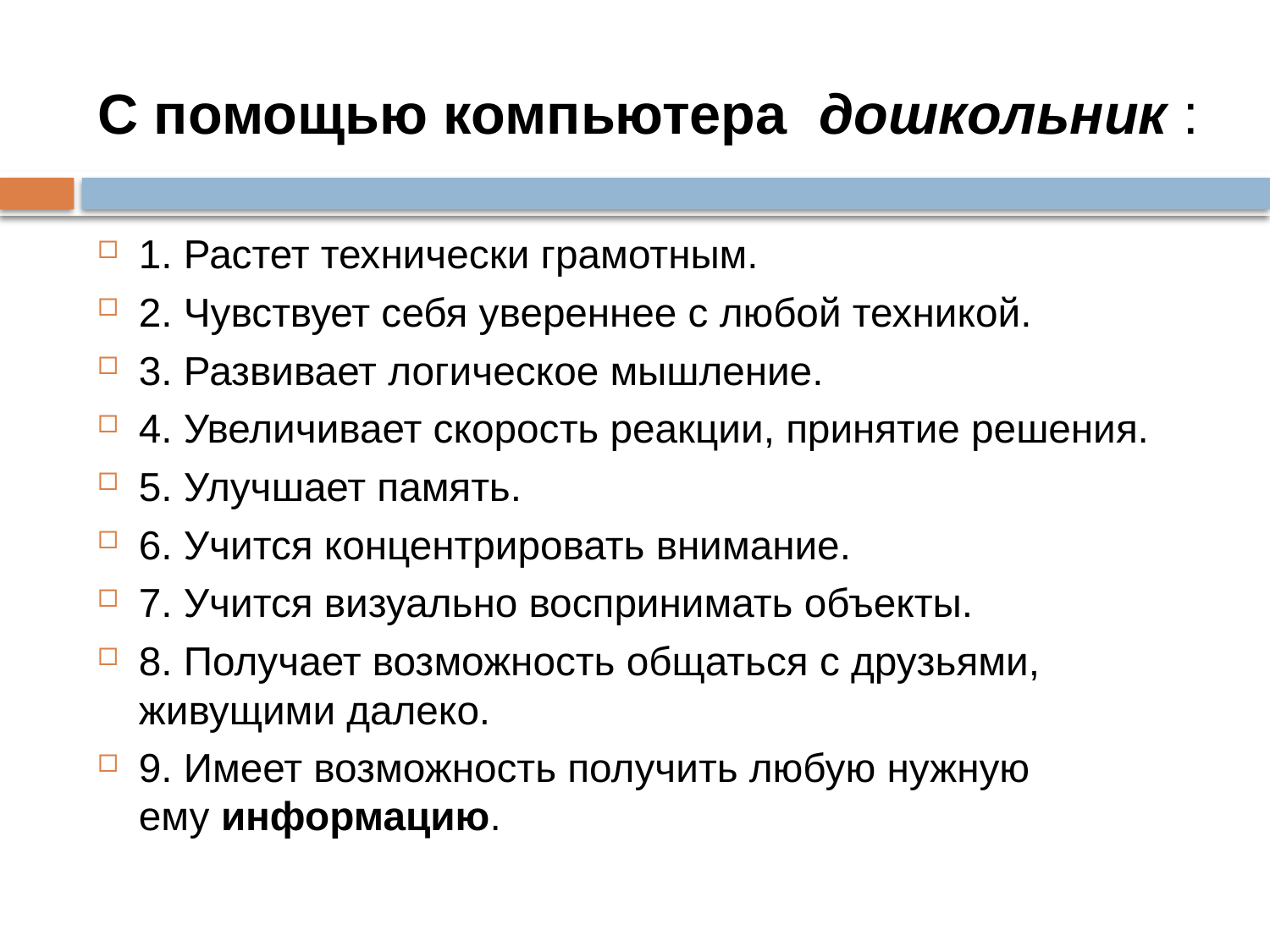

# С помощью компьютера  дошкольник :
1. Растет технически грамотным.
2. Чувствует себя увереннее с любой техникой.
3. Развивает логическое мышление.
4. Увеличивает скорость реакции, принятие решения.
5. Улучшает память.
6. Учится концентрировать внимание.
7. Учится визуально воспринимать объекты.
8. Получает возможность общаться с друзьями, живущими далеко.
9. Имеет возможность получить любую нужную ему информацию.